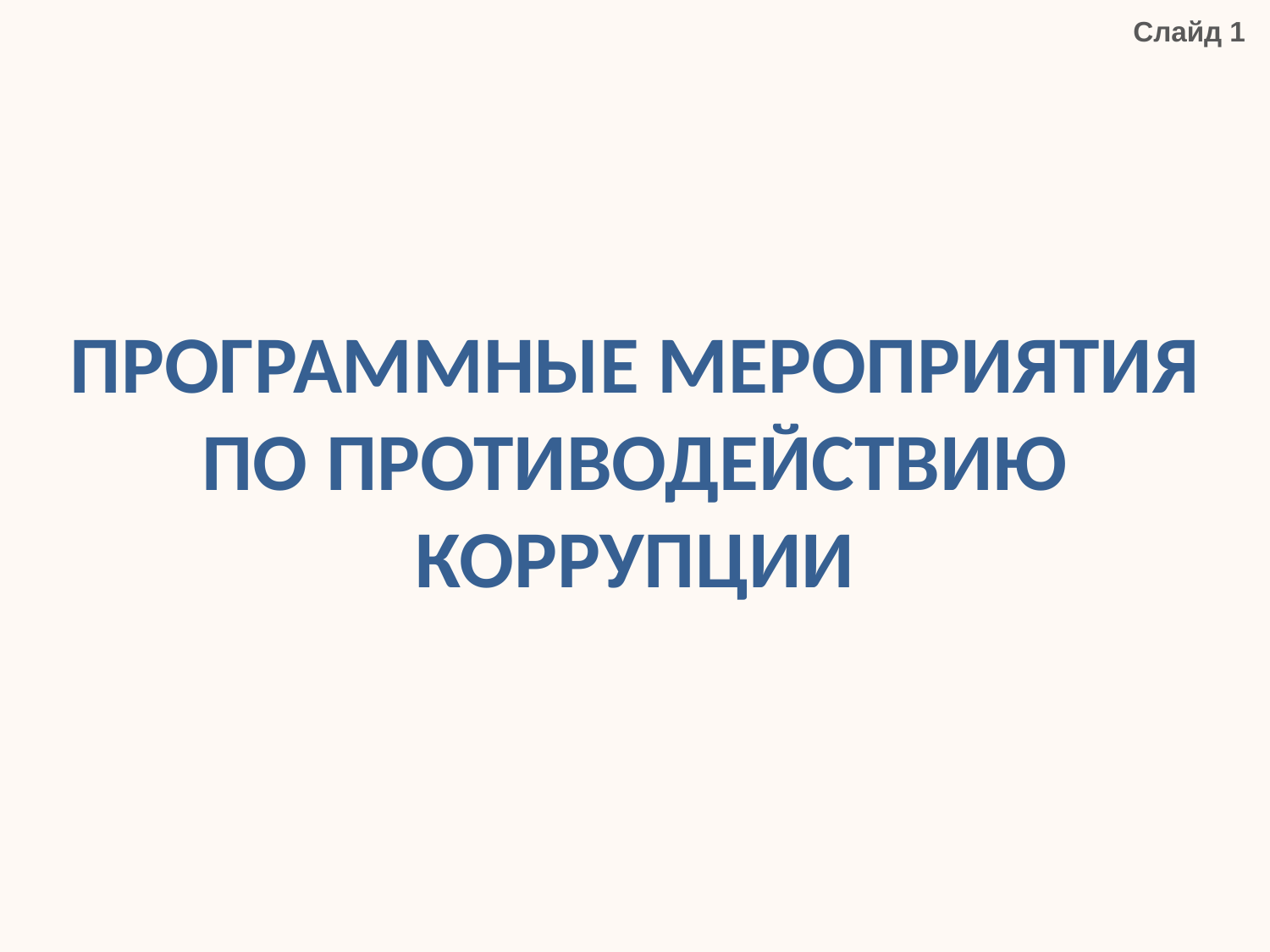

Слайд 1
# ПРОГРАММНЫЕ МЕРОПРИЯТИЯ ПО ПРОТИВОДЕЙСТВИЮ КОРРУПЦИИ